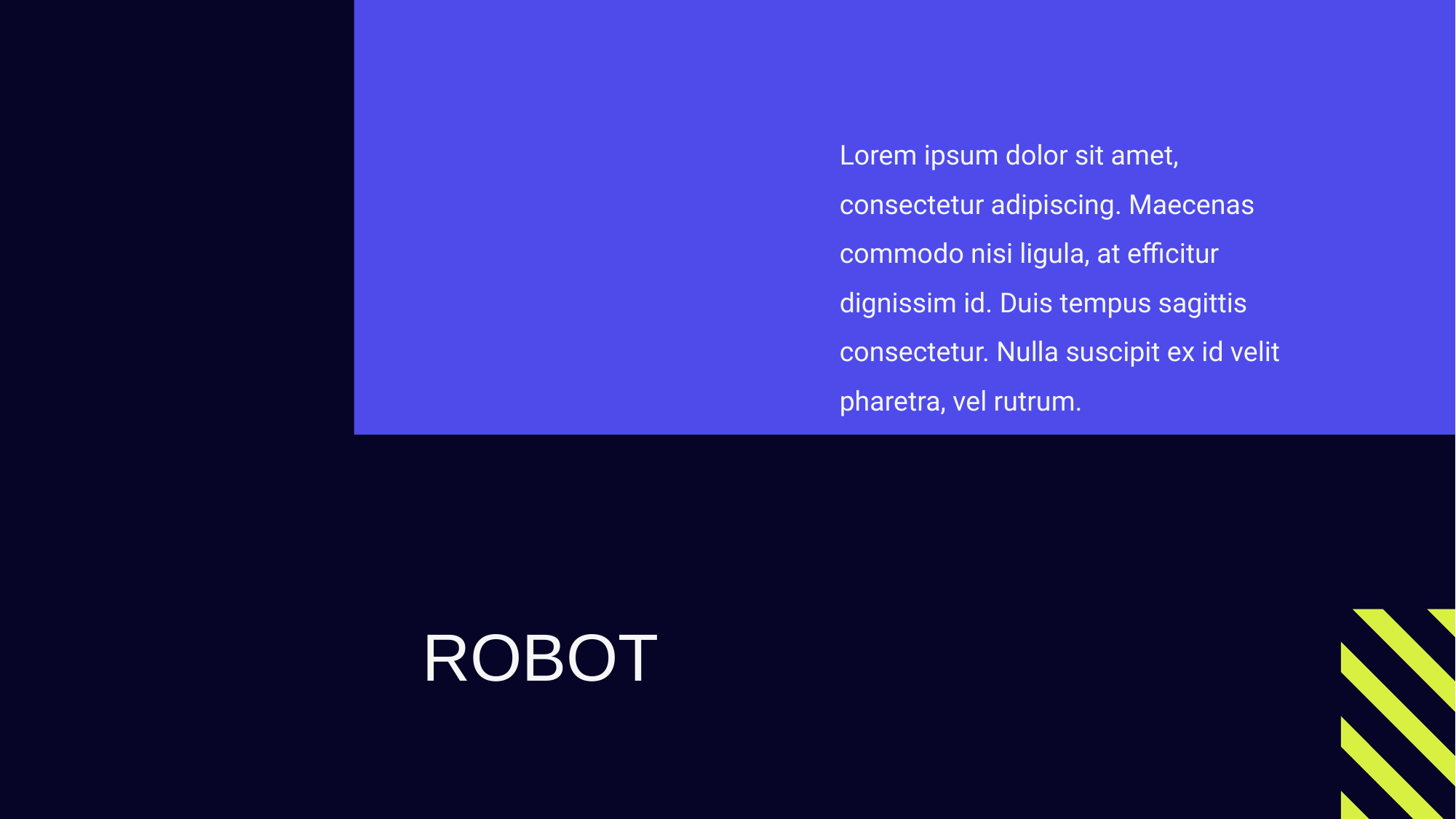

Lorem ipsum dolor sit amet, consectetur adipiscing. Maecenas commodo nisi ligula, at efficitur dignissim id. Duis tempus sagittis consectetur. Nulla suscipit ex id velit pharetra, vel rutrum.
ROBOT